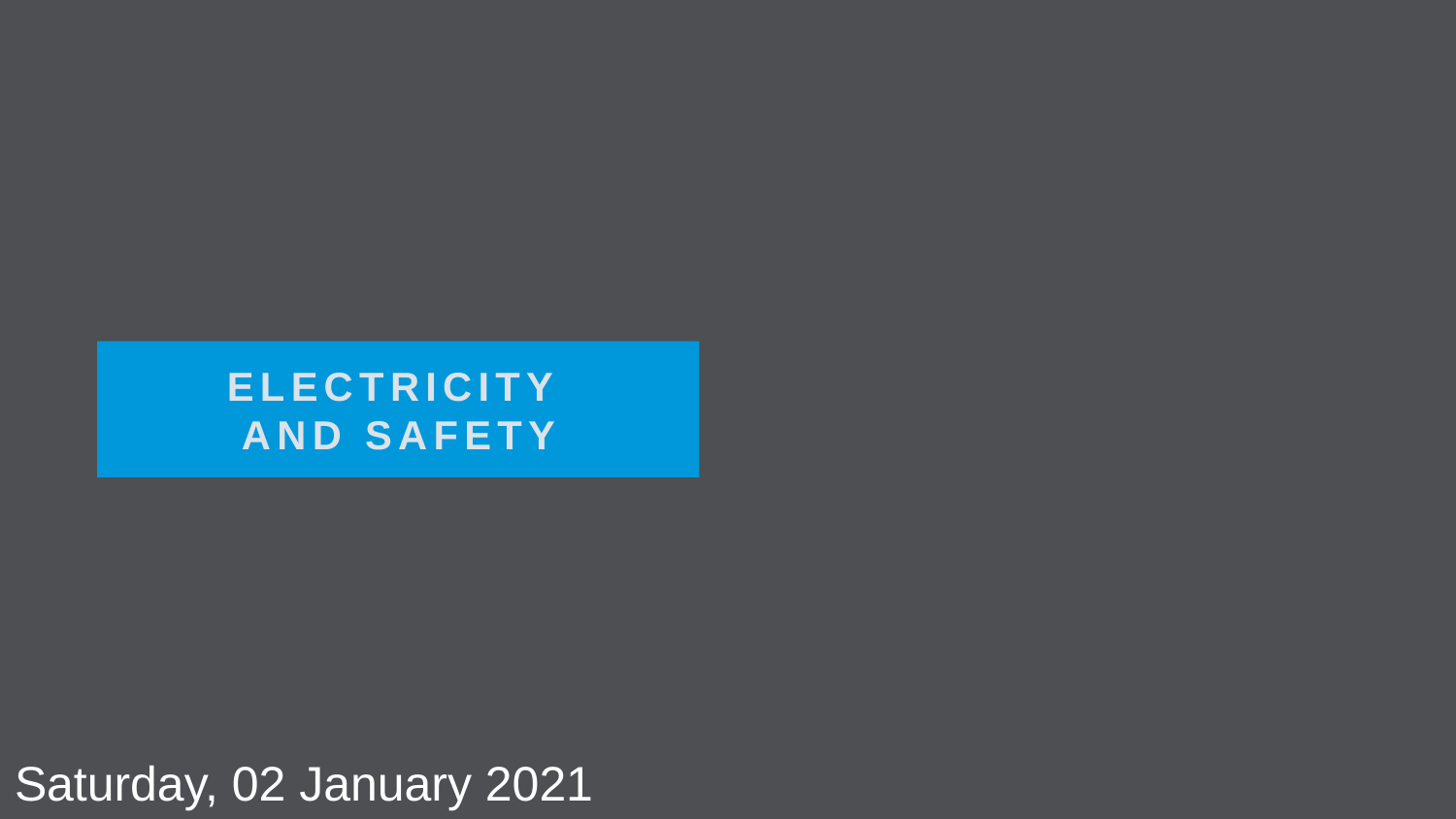

ELECTRICITY
AND SAFETY
Saturday, 02 January 2021